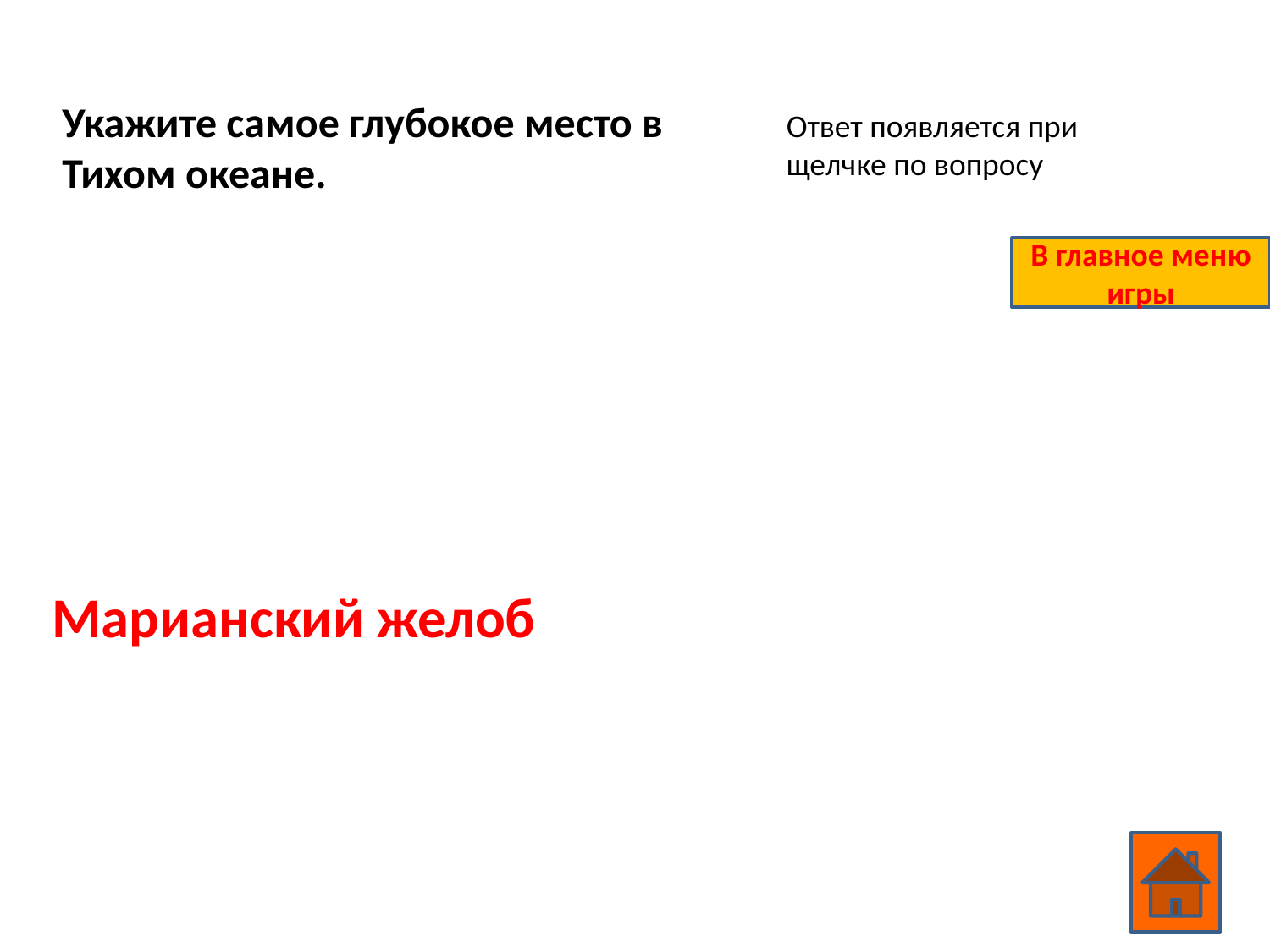

Укажите самое глубокое место в Тихом океане.
Ответ появляется при щелчке по вопросу
В главное меню игры
Марианский желоб